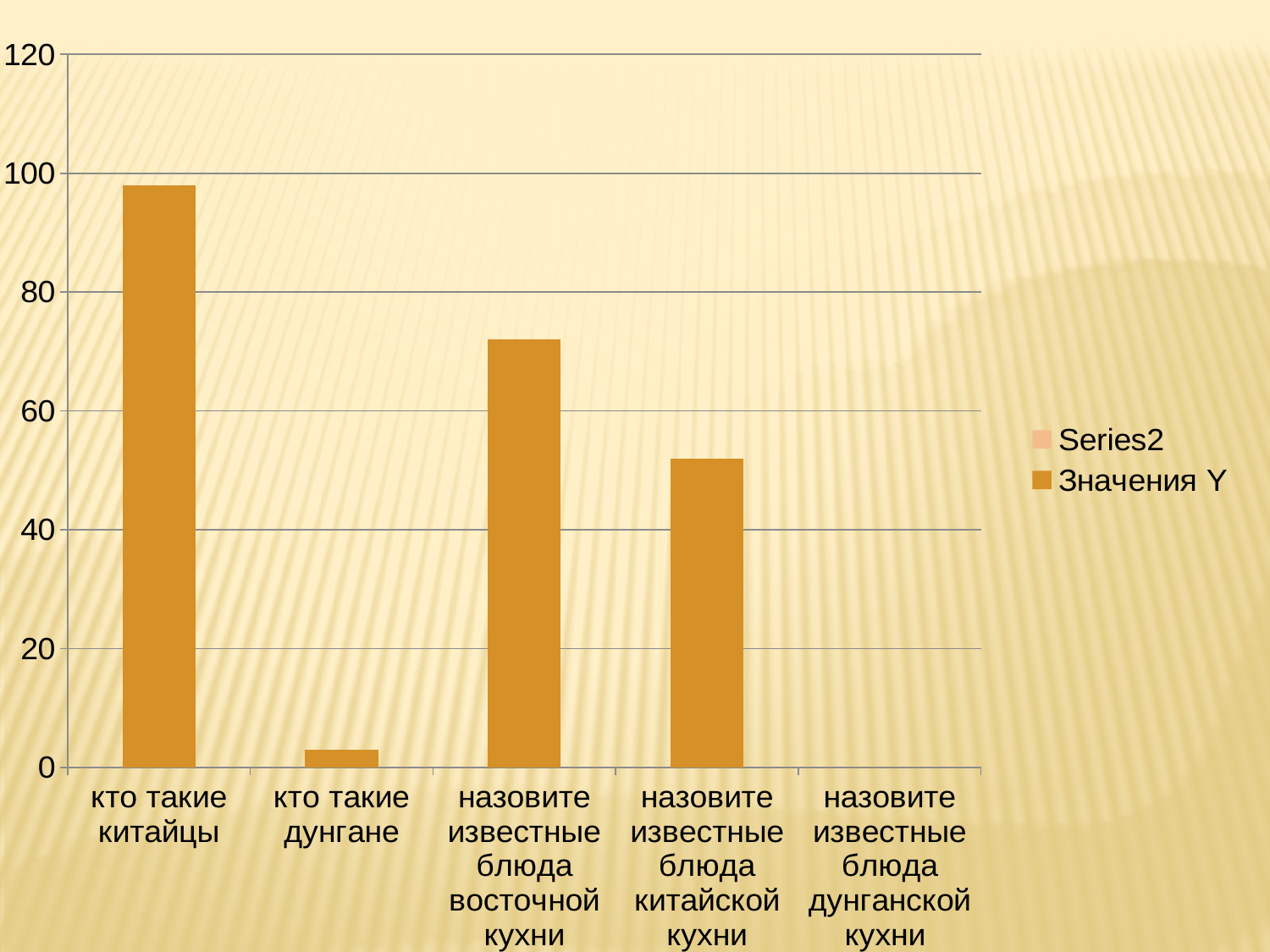

### Chart

| Category | Значения Y |  |
|---|---|---|
| кто такие китайцы | 98.0 | None |
| кто такие дунгане | 3.0 | None |
| назовите известные блюда восточной кухни | 72.0 | None |
| назовите известные блюда китайской кухни | 52.0 | None |
| назовите известные блюда дунганской кухни  | 0.0 | None |